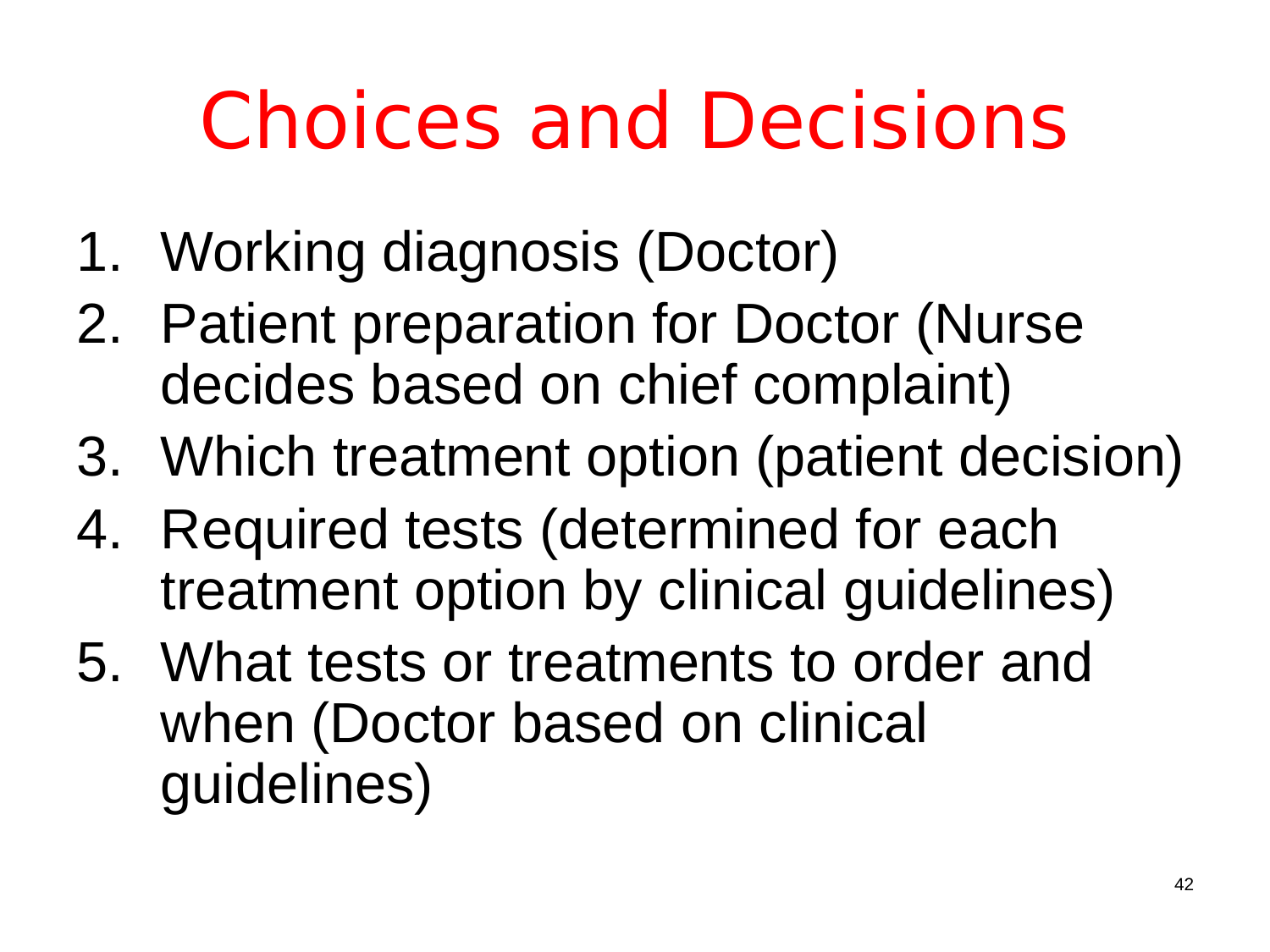

# Choices and Decisions
Working diagnosis (Doctor)
Patient preparation for Doctor (Nurse decides based on chief complaint)
Which treatment option (patient decision)
Required tests (determined for each treatment option by clinical guidelines)
What tests or treatments to order and when (Doctor based on clinical guidelines)
42